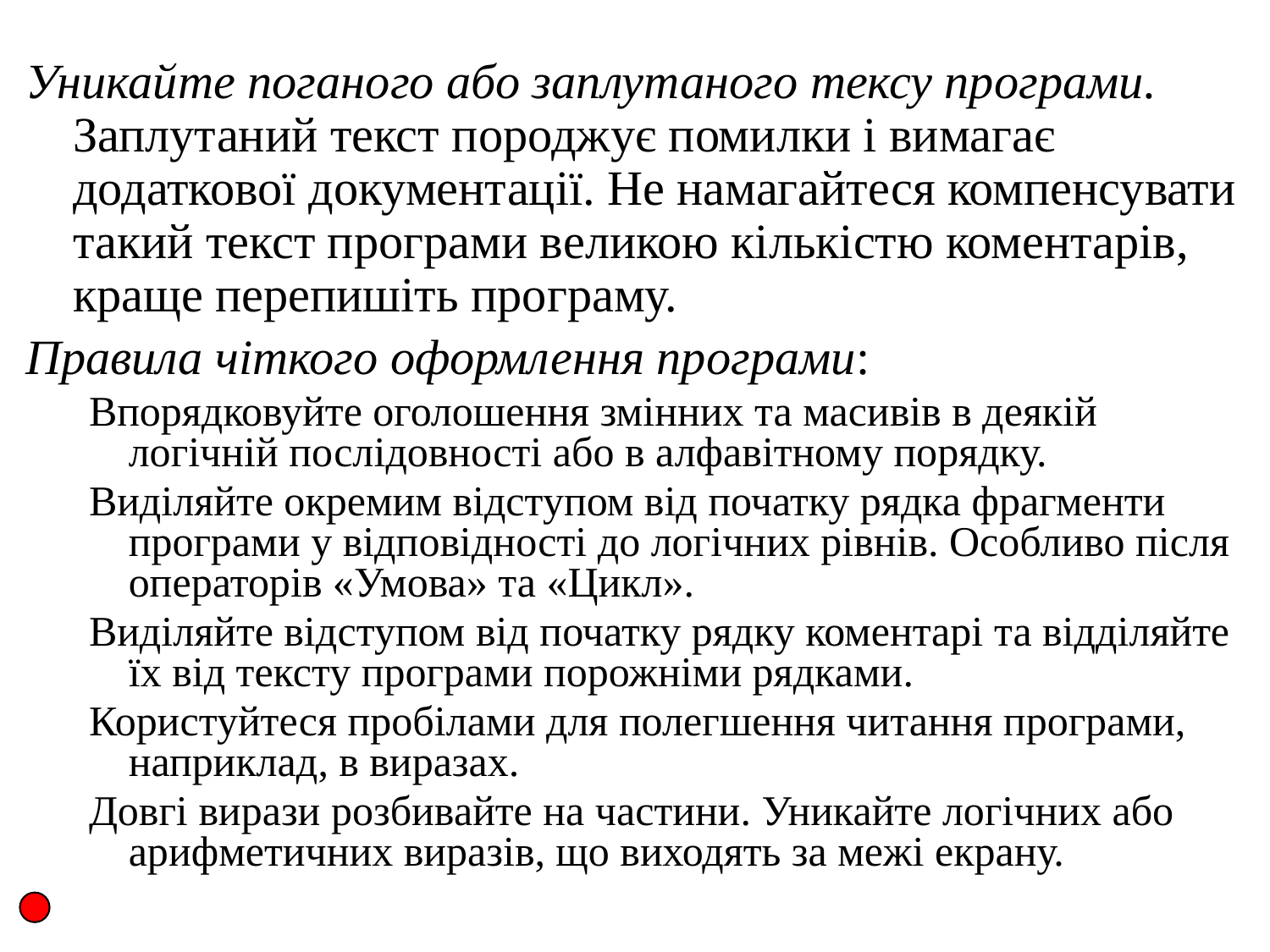

Уникайте поганого або заплутаного тексу програми. Заплутаний текст породжує помилки і вимагає додаткової документації. Не намагайтеся компенсувати такий текст програми великою кількістю коментарів, краще перепишіть програму.
Правила чіткого оформлення програми:
Впорядковуйте оголошення змінних та масивів в деякій логічній послідовності або в алфавітному порядку.
Виділяйте окремим відступом від початку рядка фрагменти програми у відповідності до логічних рівнів. Особливо після операторів «Умова» та «Цикл».
Виділяйте відступом від початку рядку коментарі та відділяйте їх від тексту програми порожніми рядками.
Користуйтеся пробілами для полегшення читання програми, наприклад, в виразах.
Довгі вирази розбивайте на частини. Уникайте логічних або арифметичних виразів, що виходять за межі екрану.